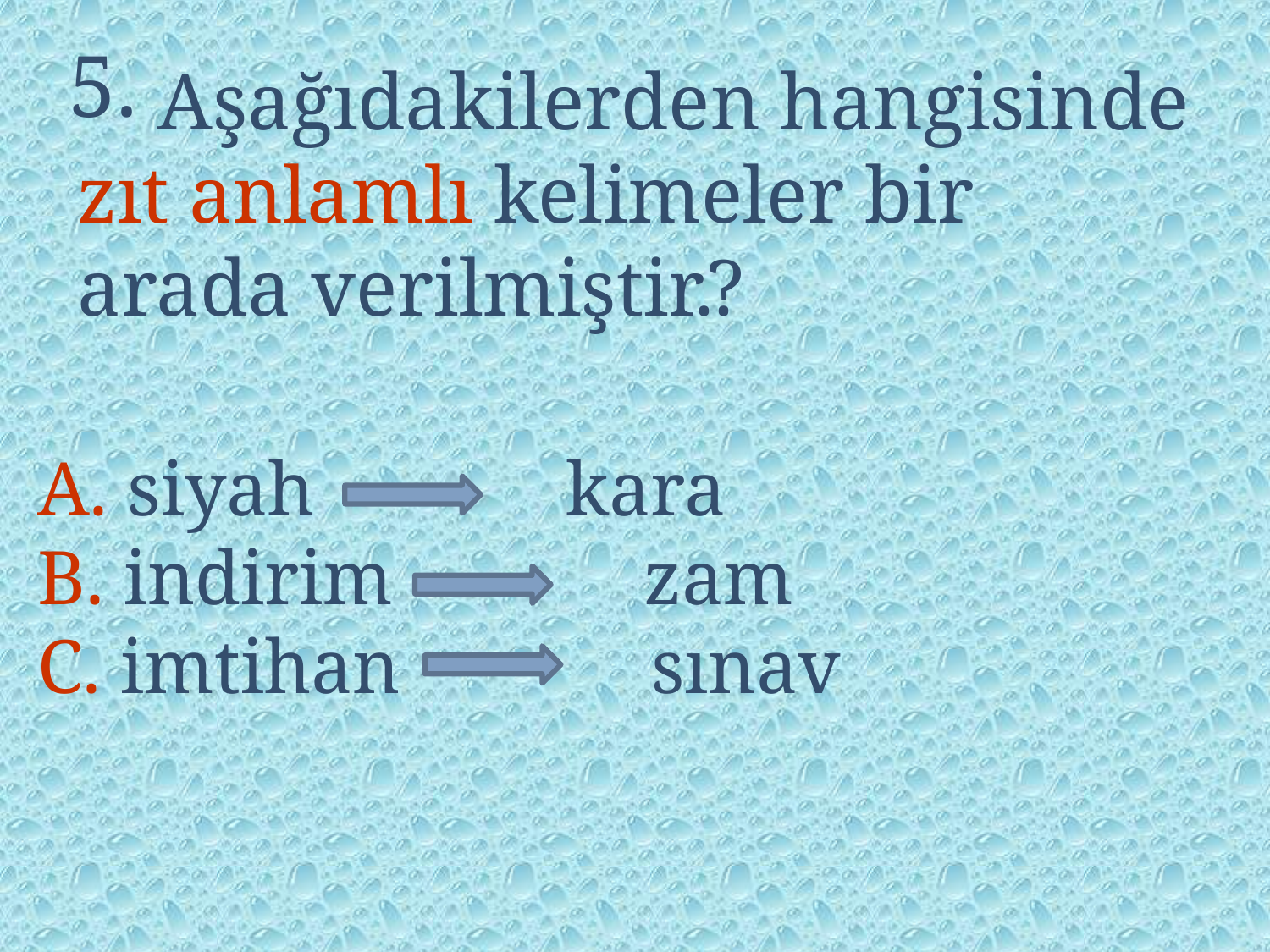

5.
    Aşağıdakilerden hangisinde zıt anlamlı kelimeler bir arada verilmiştir.?
A. siyah             kara
B. indirim             zam
C. imtihan             sınav